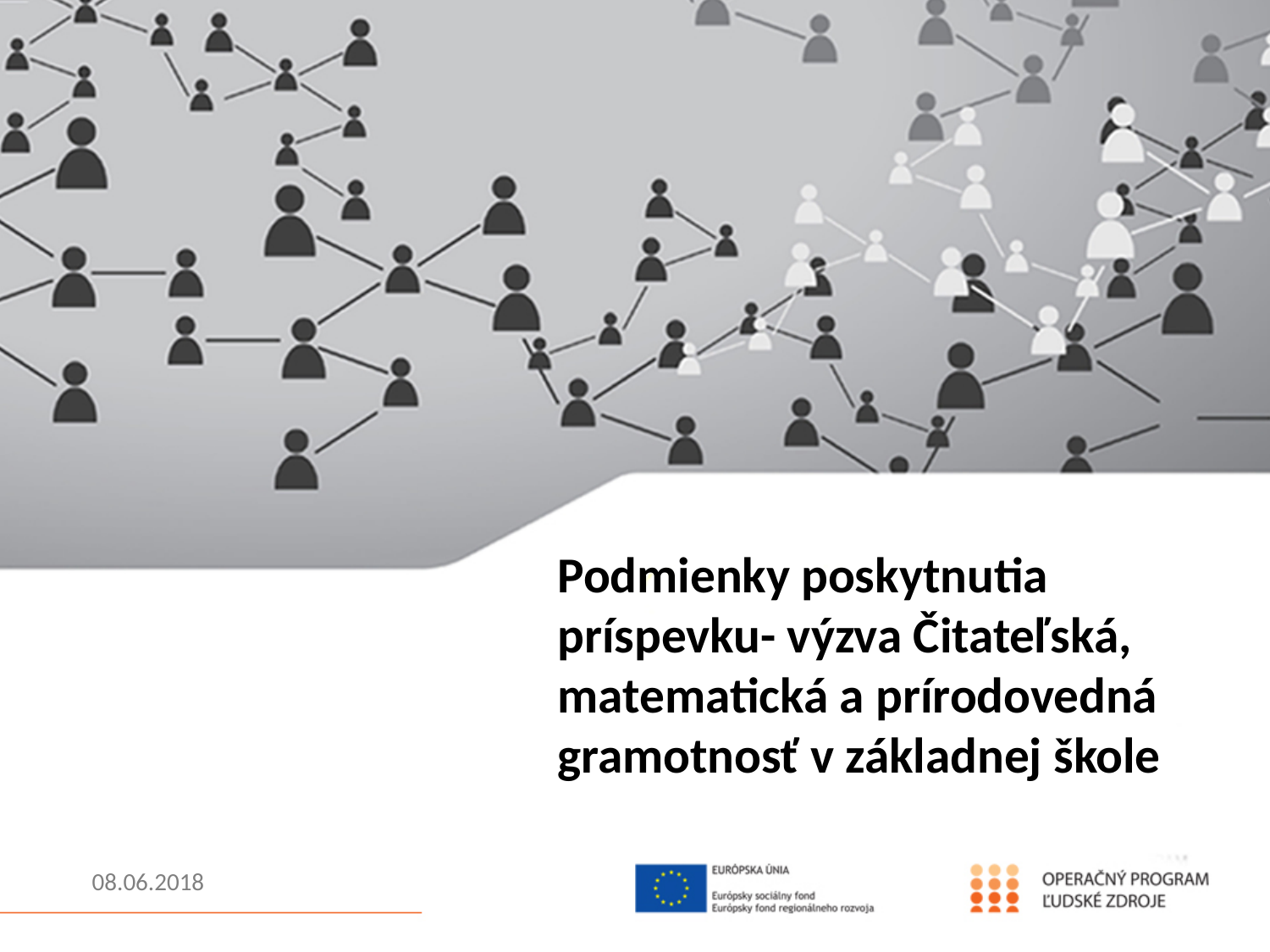

Podmienky poskytnutia príspevku- výzva Čitateľská, matematická a prírodovedná gramotnosť v základnej škole
#
08.06.2018